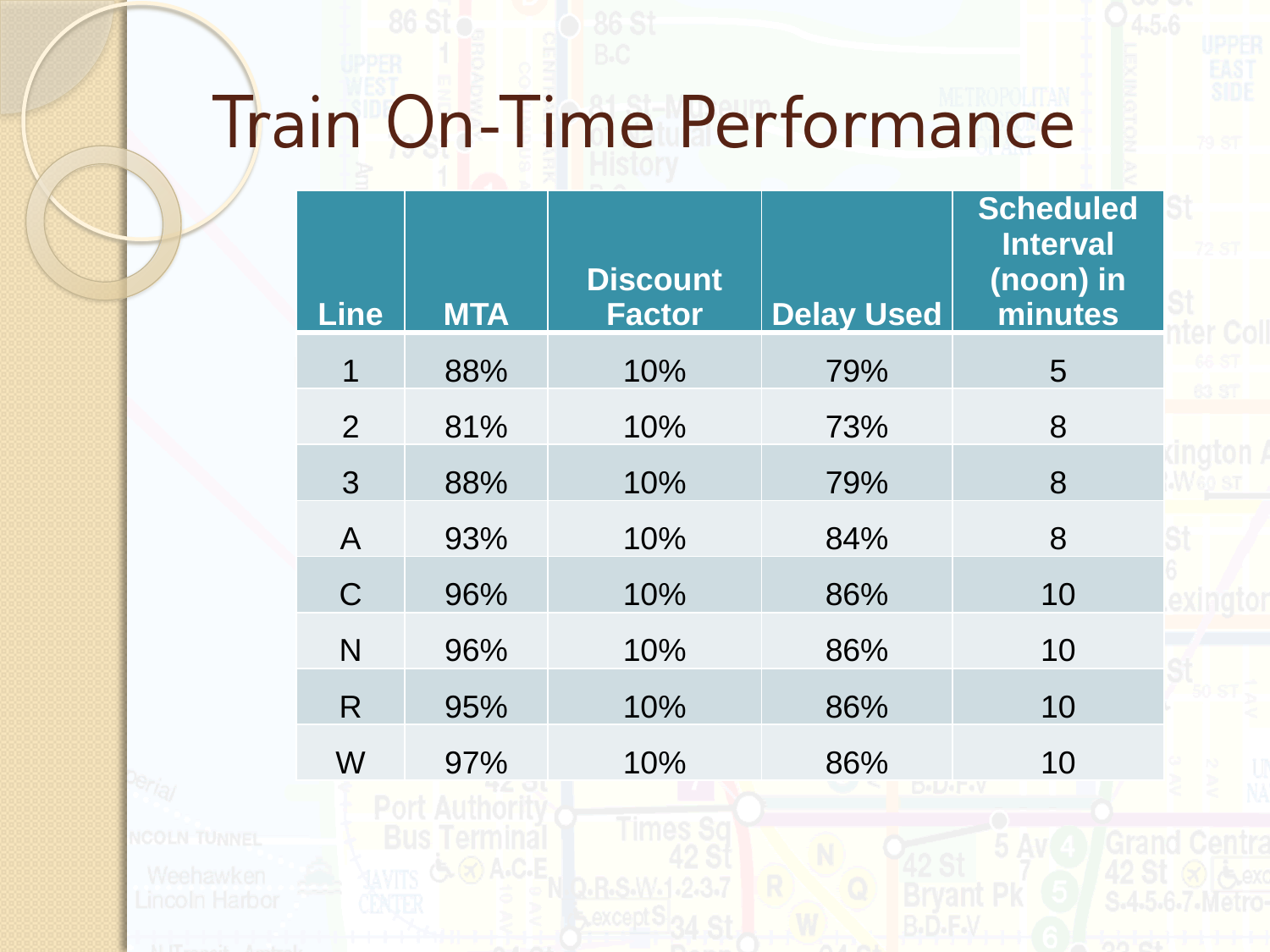

# Train On-Time Performance
| Line | MTA | Discount Factor | Delay Used | Scheduled Interval (noon) in minutes |
| --- | --- | --- | --- | --- |
| 1 | 88% | 10% | 79% | 5 |
| 2 | 81% | 10% | 73% | 8 |
| 3 | 88% | 10% | 79% | 8 |
| A | 93% | 10% | 84% | 8 |
| C | 96% | 10% | 86% | 10 |
| N | 96% | 10% | 86% | 10 |
| R | 95% | 10% | 86% | 10 |
| W | 97% | 10% | 86% | 10 |